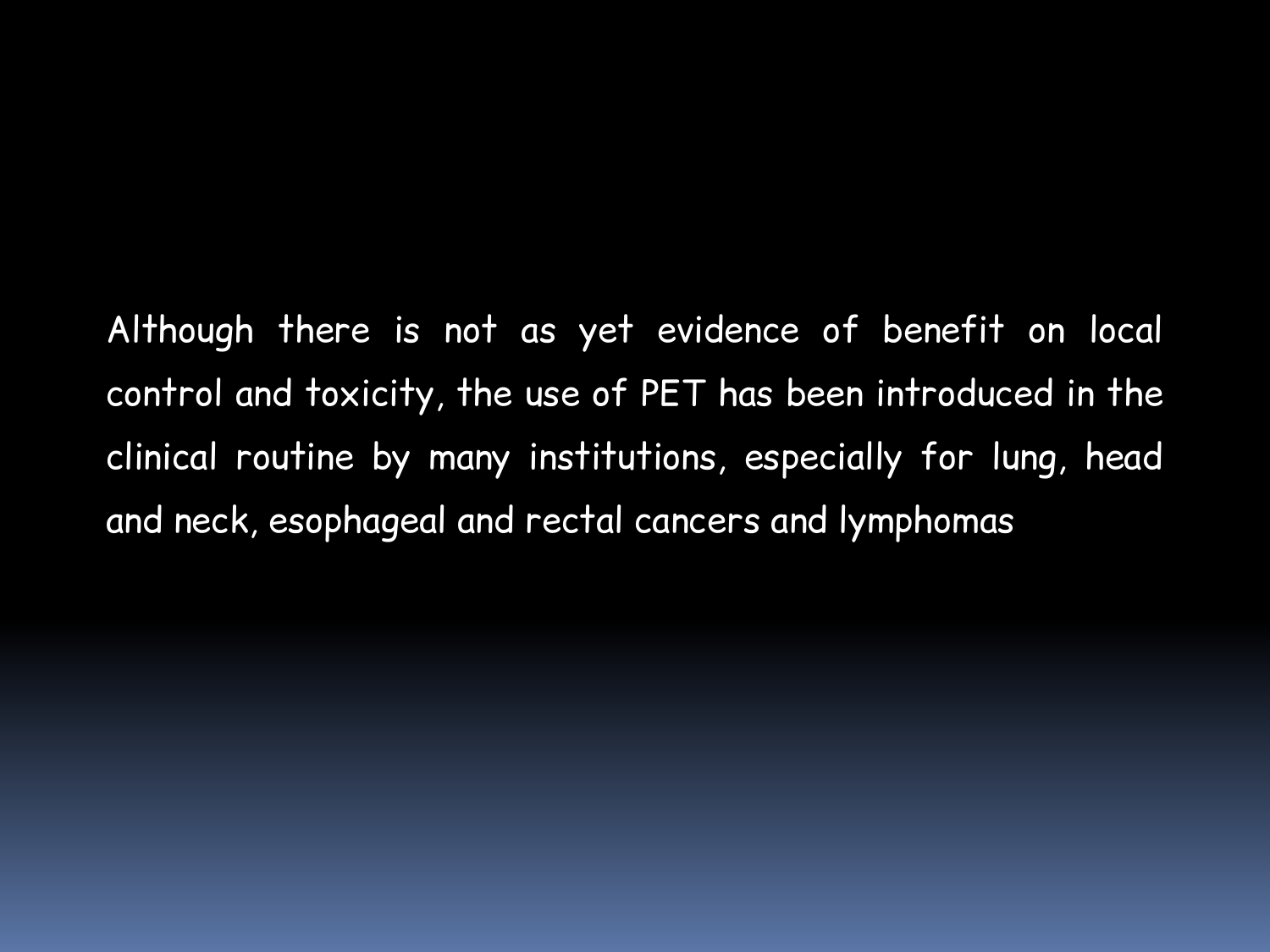

Although there is not as yet evidence of benefit on local control and toxicity, the use of PET has been introduced in the clinical routine by many institutions, especially for lung, head and neck, esophageal and rectal cancers and lymphomas